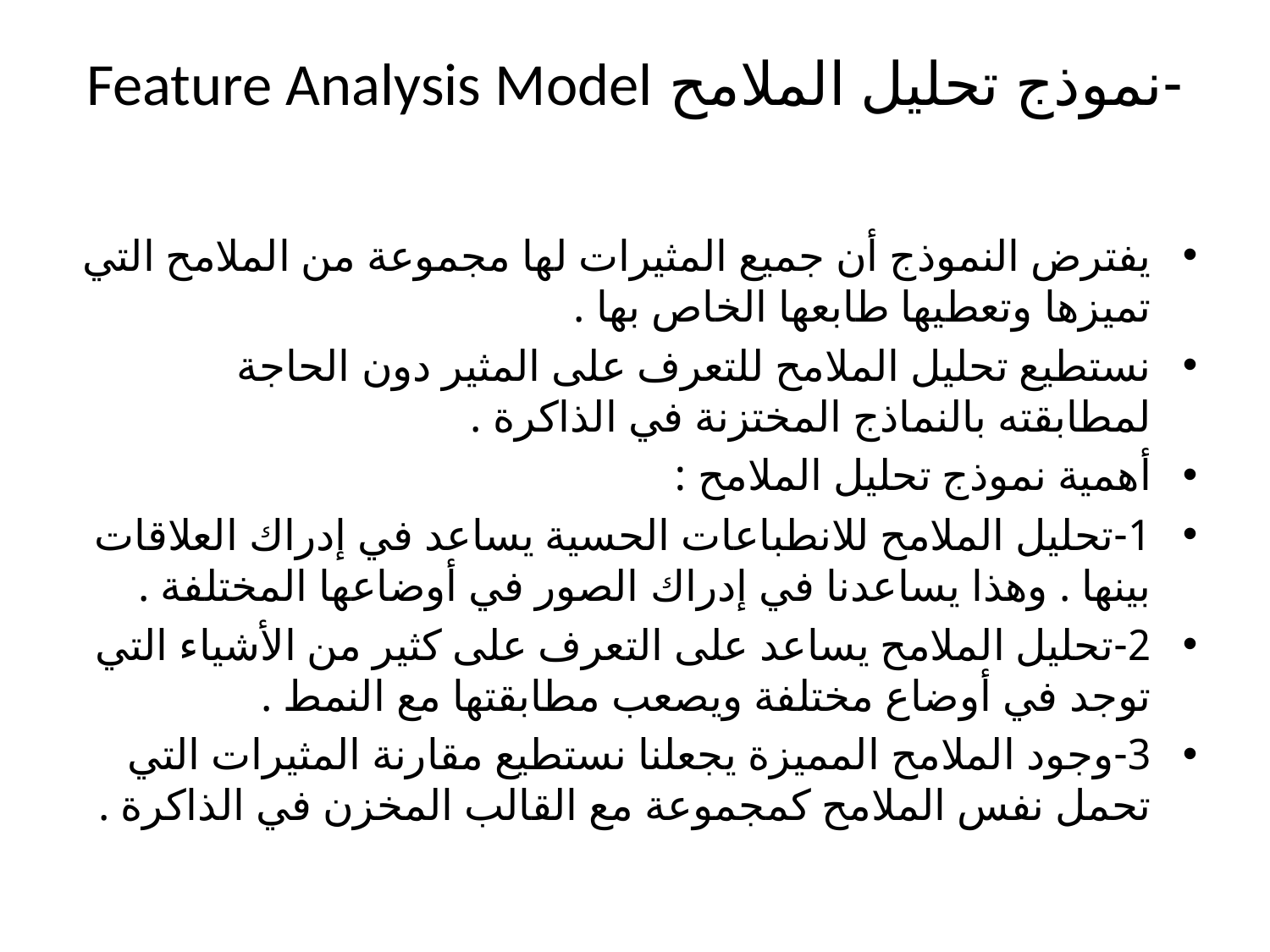

# -نموذج تحليل الملامح Feature Analysis Model
يفترض النموذج أن جميع المثيرات لها مجموعة من الملامح التي تميزها وتعطيها طابعها الخاص بها .
نستطيع تحليل الملامح للتعرف على المثير دون الحاجة لمطابقته بالنماذج المختزنة في الذاكرة .
أهمية نموذج تحليل الملامح :
1-تحليل الملامح للانطباعات الحسية يساعد في إدراك العلاقات بينها . وهذا يساعدنا في إدراك الصور في أوضاعها المختلفة .
2-تحليل الملامح يساعد على التعرف على كثير من الأشياء التي توجد في أوضاع مختلفة ويصعب مطابقتها مع النمط .
3-وجود الملامح المميزة يجعلنا نستطيع مقارنة المثيرات التي تحمل نفس الملامح كمجموعة مع القالب المخزن في الذاكرة .